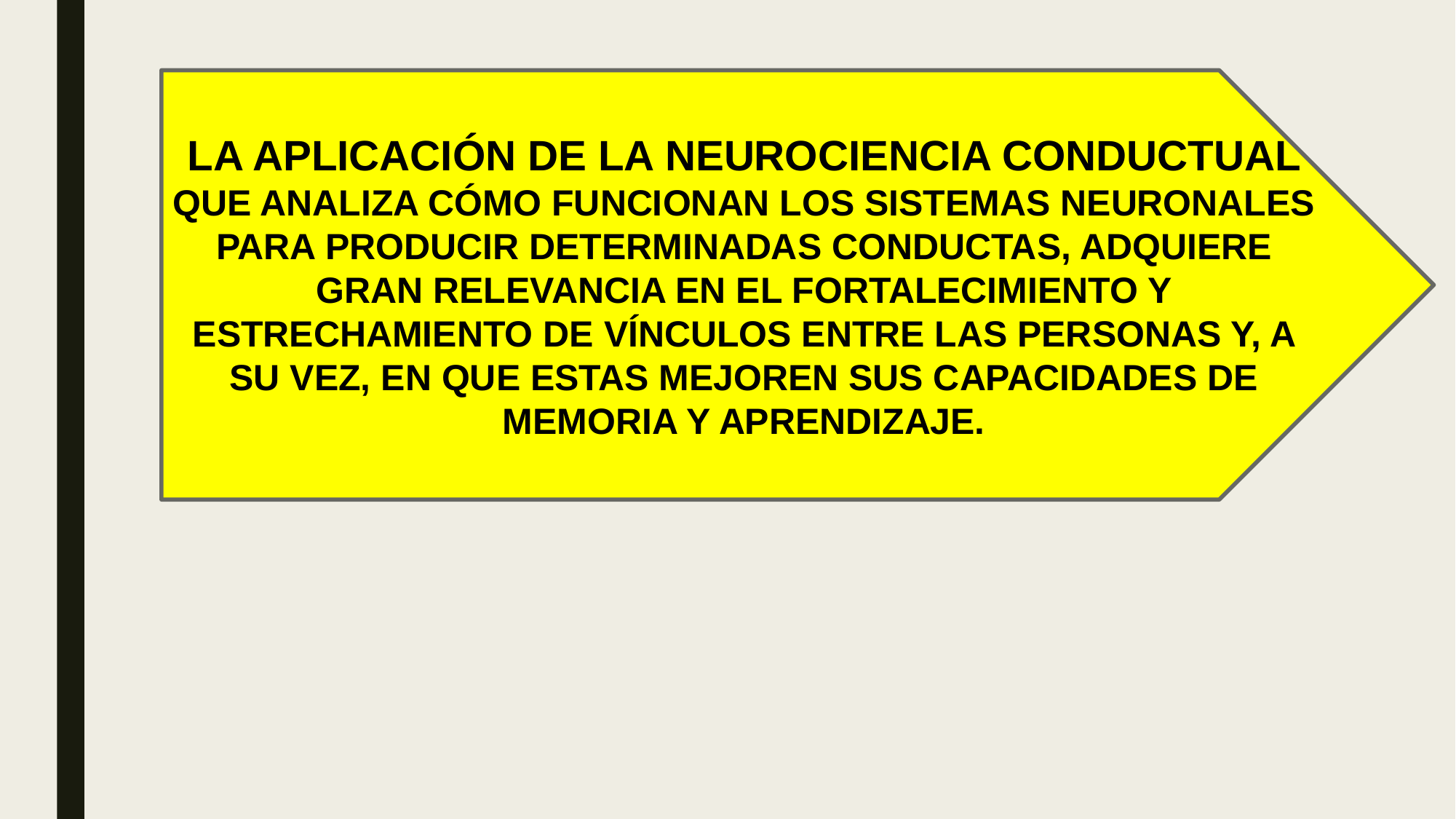

LA APLICACIÓN DE LA NEUROCIENCIA CONDUCTUAL QUE ANALIZA CÓMO FUNCIONAN LOS SISTEMAS NEURONALES PARA PRODUCIR DETERMINADAS CONDUCTAS, ADQUIERE GRAN RELEVANCIA EN EL FORTALECIMIENTO Y ESTRECHAMIENTO DE VÍNCULOS ENTRE LAS PERSONAS Y, A SU VEZ, EN QUE ESTAS MEJOREN SUS CAPACIDADES DE MEMORIA Y APRENDIZAJE.